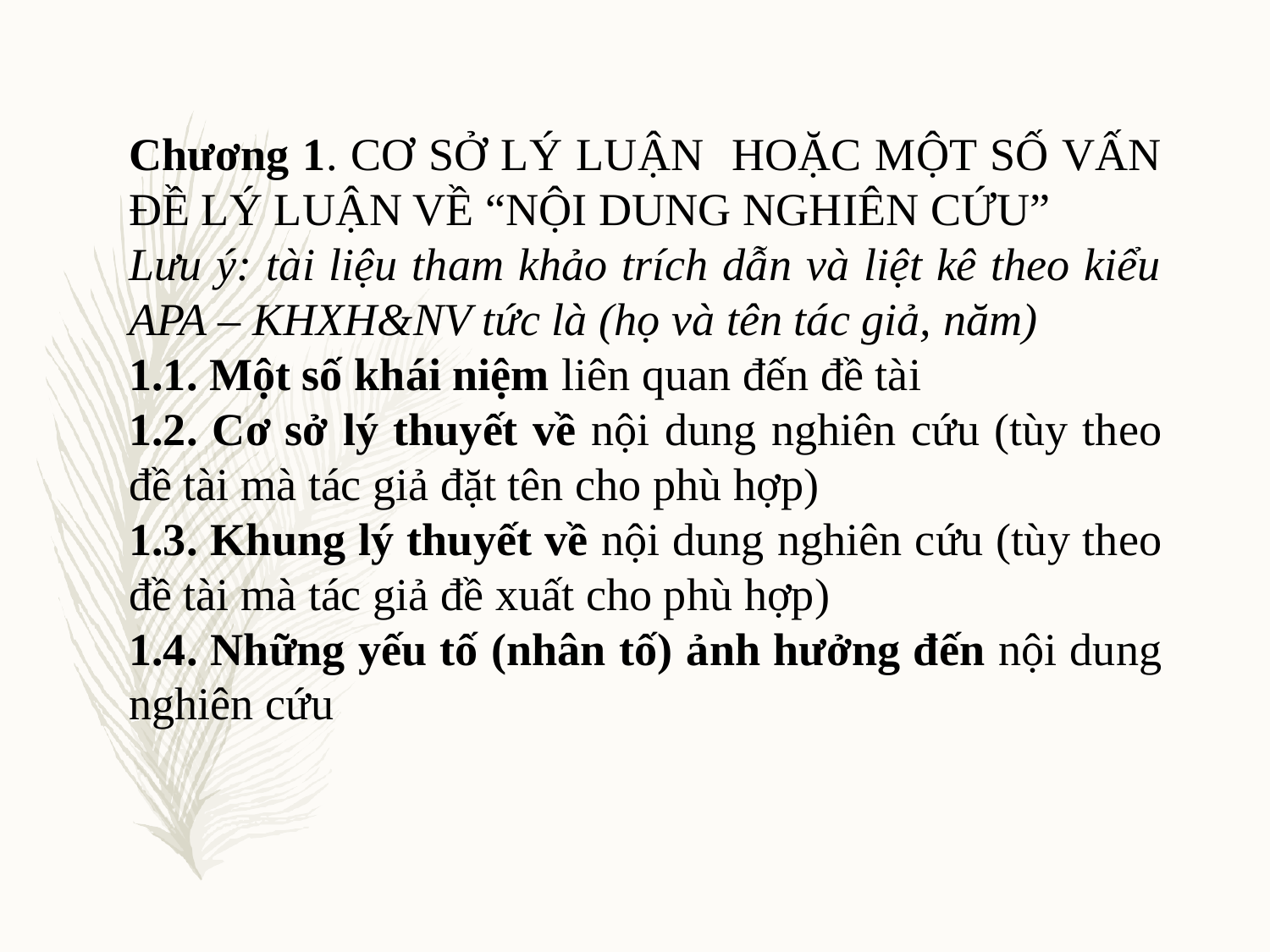

Chương 1. CƠ SỞ LÝ LUẬN  HOẶC MỘT SỐ VẤN ĐỀ LÝ LUẬN VỀ “NỘI DUNG NGHIÊN CỨU”
Lưu ý: tài liệu tham khảo trích dẫn và liệt kê theo kiểu APA – KHXH&NV tức là (họ và tên tác giả, năm)
1.1. Một số khái niệm liên quan đến đề tài
1.2. Cơ sở lý thuyết về nội dung nghiên cứu (tùy theo đề tài mà tác giả đặt tên cho phù hợp)
1.3. Khung lý thuyết về nội dung nghiên cứu (tùy theo đề tài mà tác giả đề xuất cho phù hợp)
1.4. Những yếu tố (nhân tố) ảnh hưởng đến nội dung nghiên cứu